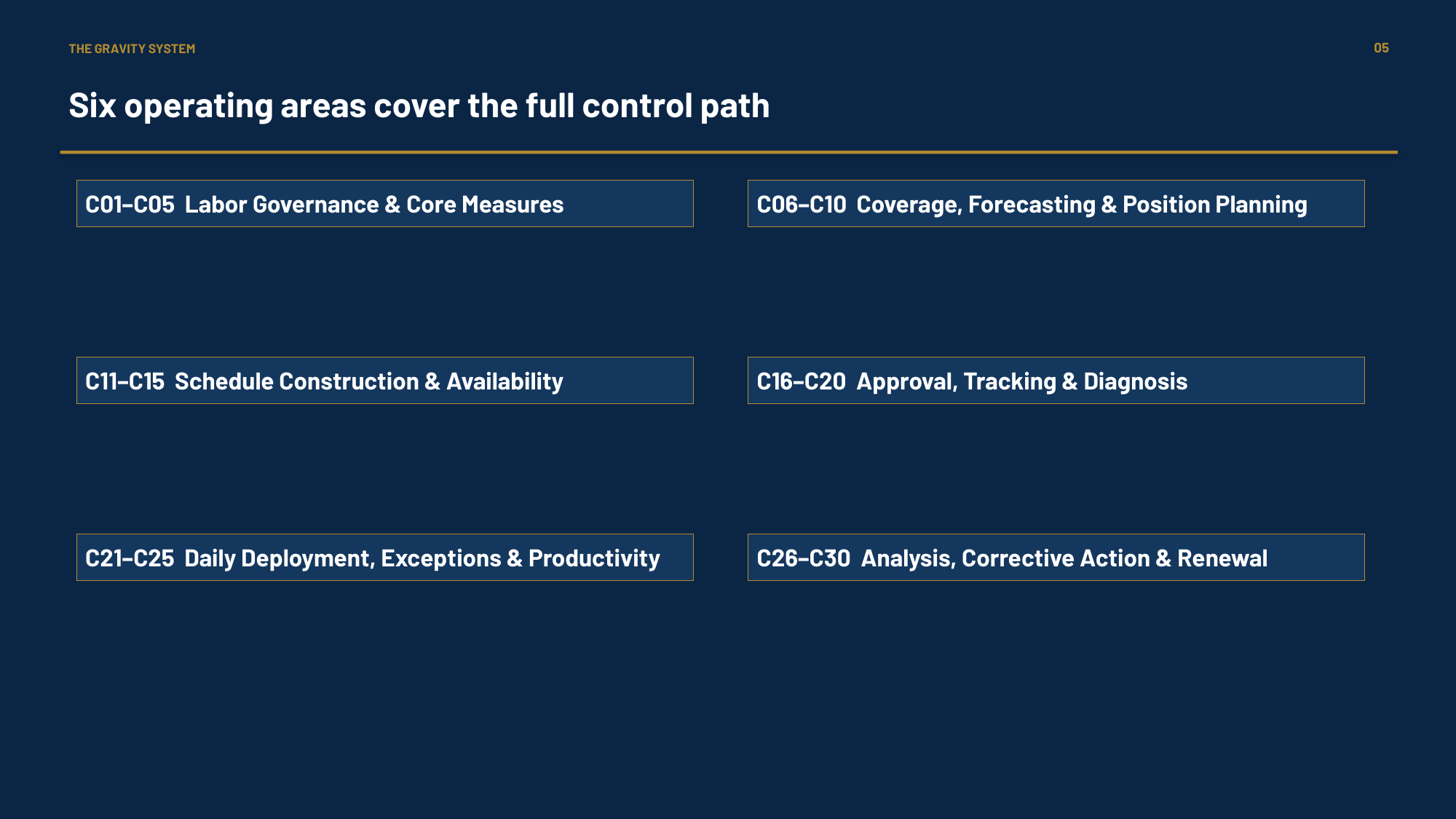

05
THE GRAVITY SYSTEM
Six operating areas cover the full control path

C01–C05  Labor Governance & Core Measures
C06–C10  Coverage, Forecasting & Position Planning
C11–C15  Schedule Construction & Availability
C16–C20  Approval, Tracking & Diagnosis
C21–C25  Daily Deployment, Exceptions & Productivity
C26–C30  Analysis, Corrective Action & Renewal